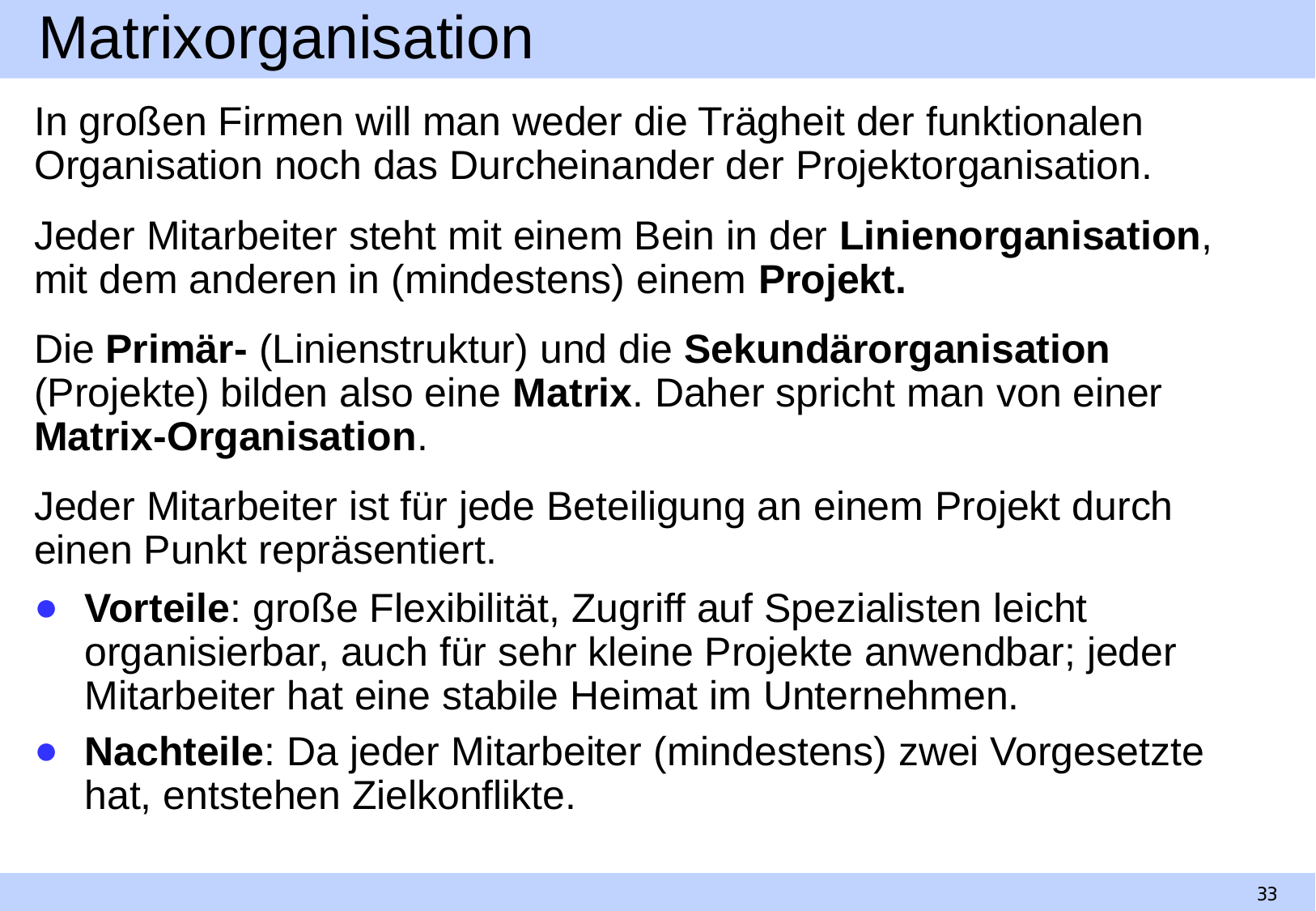

# Matrixorganisation
In großen Firmen will man weder die Trägheit der funktionalen Organisation noch das Durcheinander der Projektorganisation.
Jeder Mitarbeiter steht mit einem Bein in der Linienorganisation, mit dem anderen in (mindestens) einem Projekt.
Die Primär- (Linienstruktur) und die Sekundärorganisation (Projekte) bilden also eine Matrix. Daher spricht man von einer Matrix-Organisation.
Jeder Mitarbeiter ist für jede Beteiligung an einem Projekt durch einen Punkt repräsentiert.
Vorteile: große Flexibilität, Zugriff auf Spezialisten leicht organisierbar, auch für sehr kleine Projekte anwendbar; jeder Mitarbeiter hat eine stabile Heimat im Unternehmen.
Nachteile: Da jeder Mitarbeiter (mindestens) zwei Vorgesetzte hat, entstehen Zielkonflikte.

33